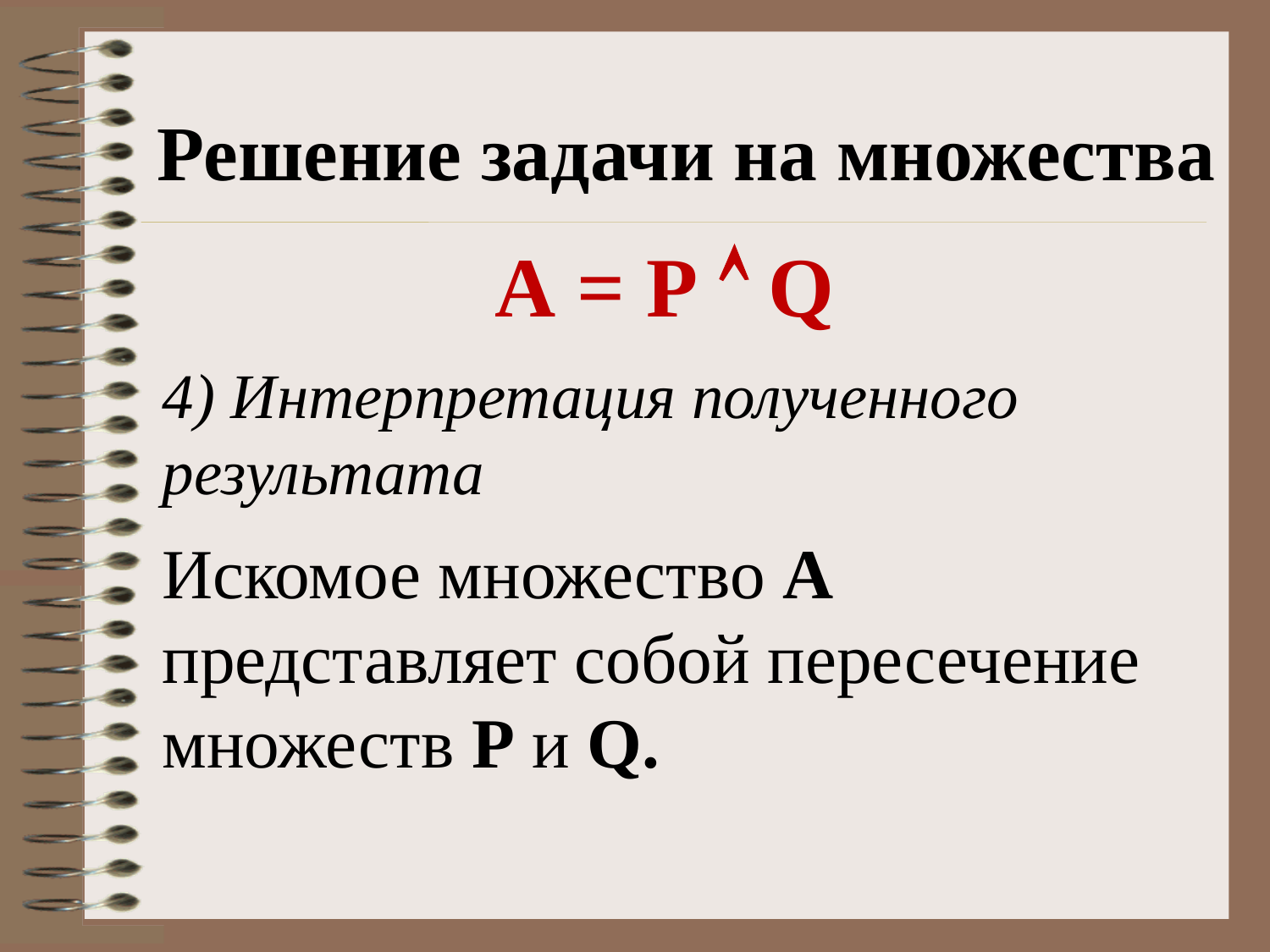

Решение задачи на множества
А = P ∧ Q
4) Интерпретация полученного результата
Искомое множество А представляет собой пересечение множеств P и Q.